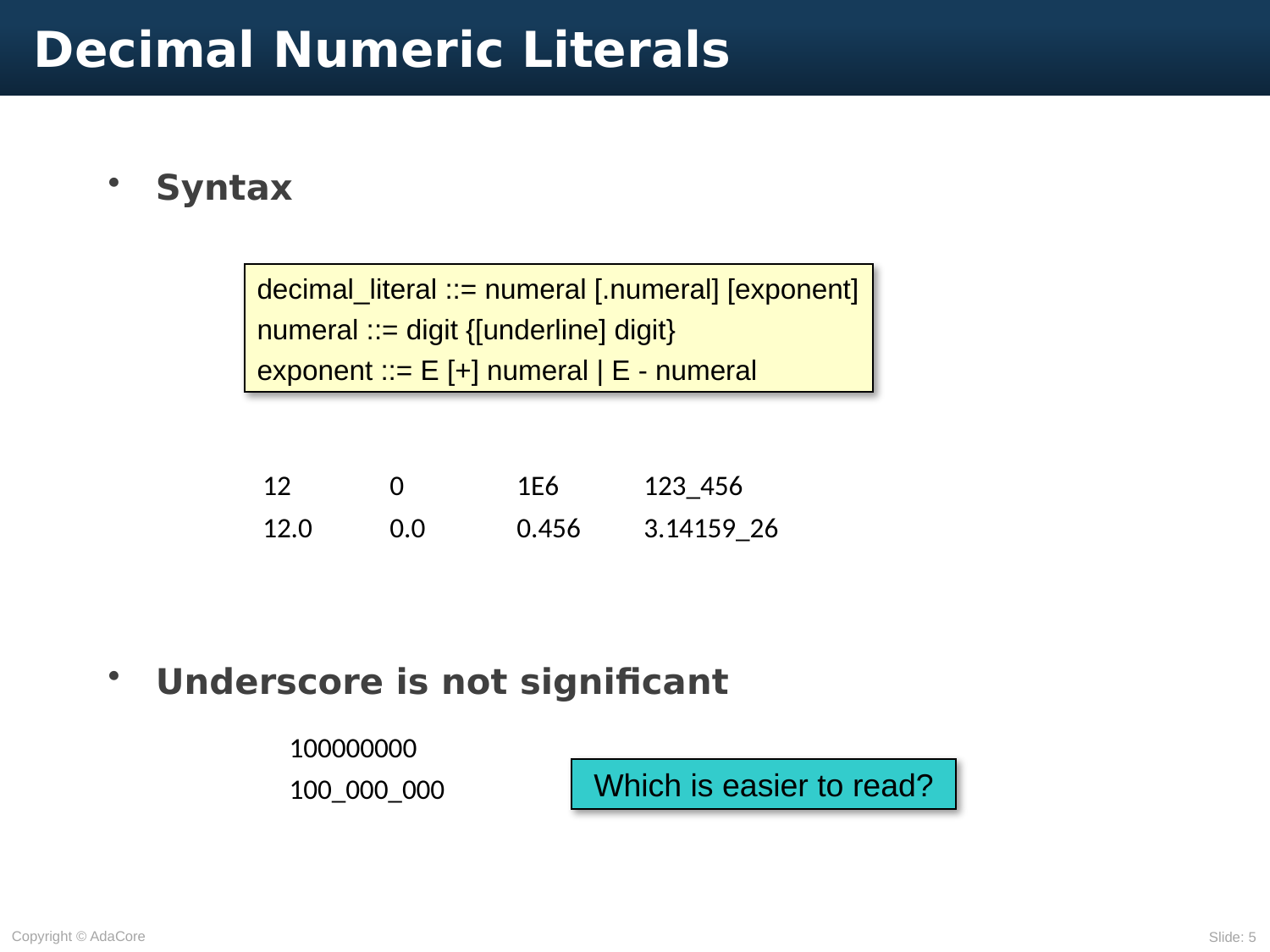

# Decimal Numeric Literals
Syntax

Underscore is not significant
decimal_literal ::= numeral [.numeral] [exponent]
numeral ::= digit {[underline] digit}
exponent ::= E [+] numeral | E - numeral
12        	0	1E6	123_456
12.0	0.0	0.456	3.14159_26
100000000
100_000_000
Which is easier to read?